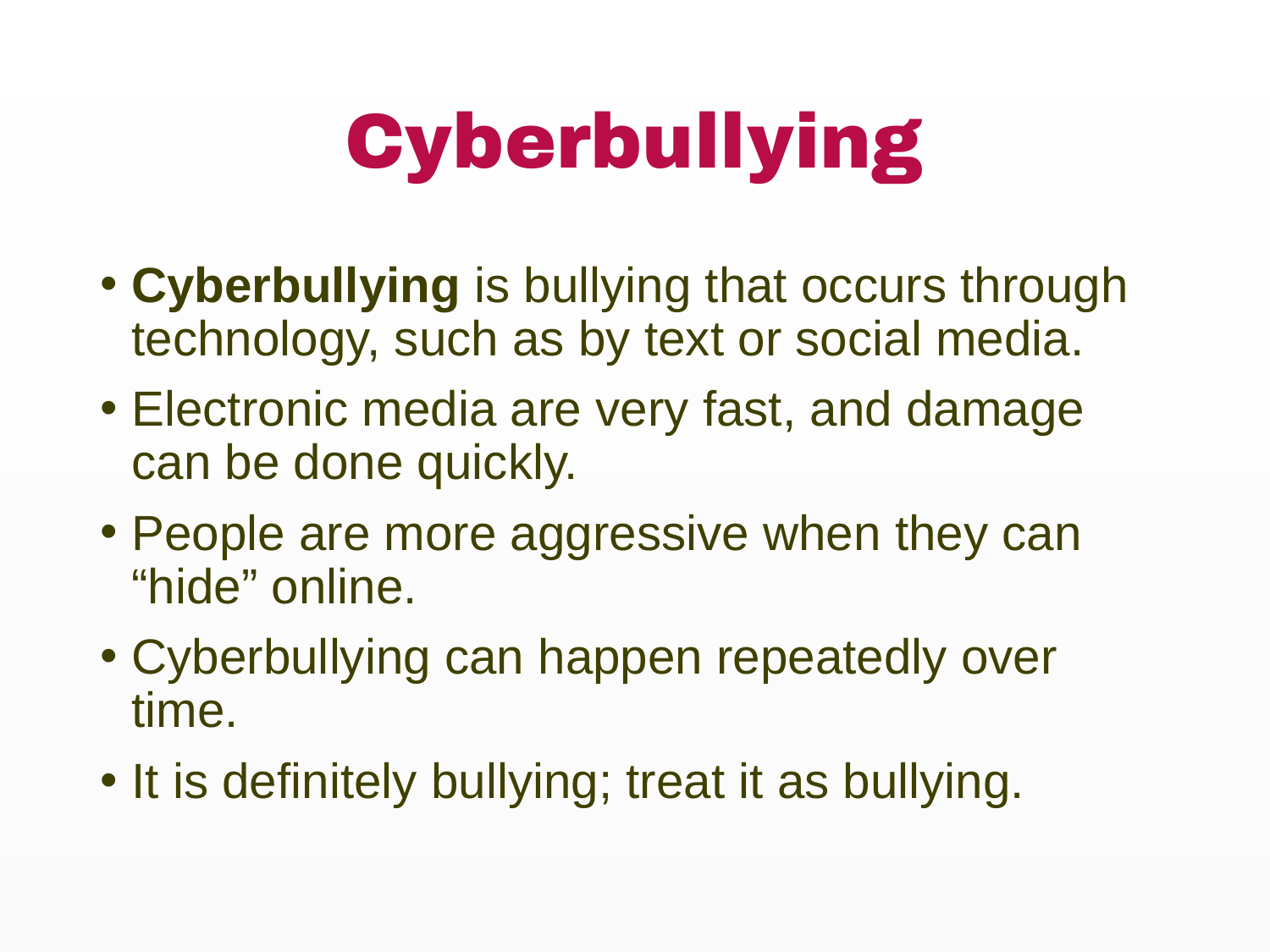

# Cyberbullying
Cyberbullying is bullying that occurs through technology, such as by text or social media.
Electronic media are very fast, and damage can be done quickly.
People are more aggressive when they can “hide” online.
Cyberbullying can happen repeatedly over time.
It is definitely bullying; treat it as bullying.